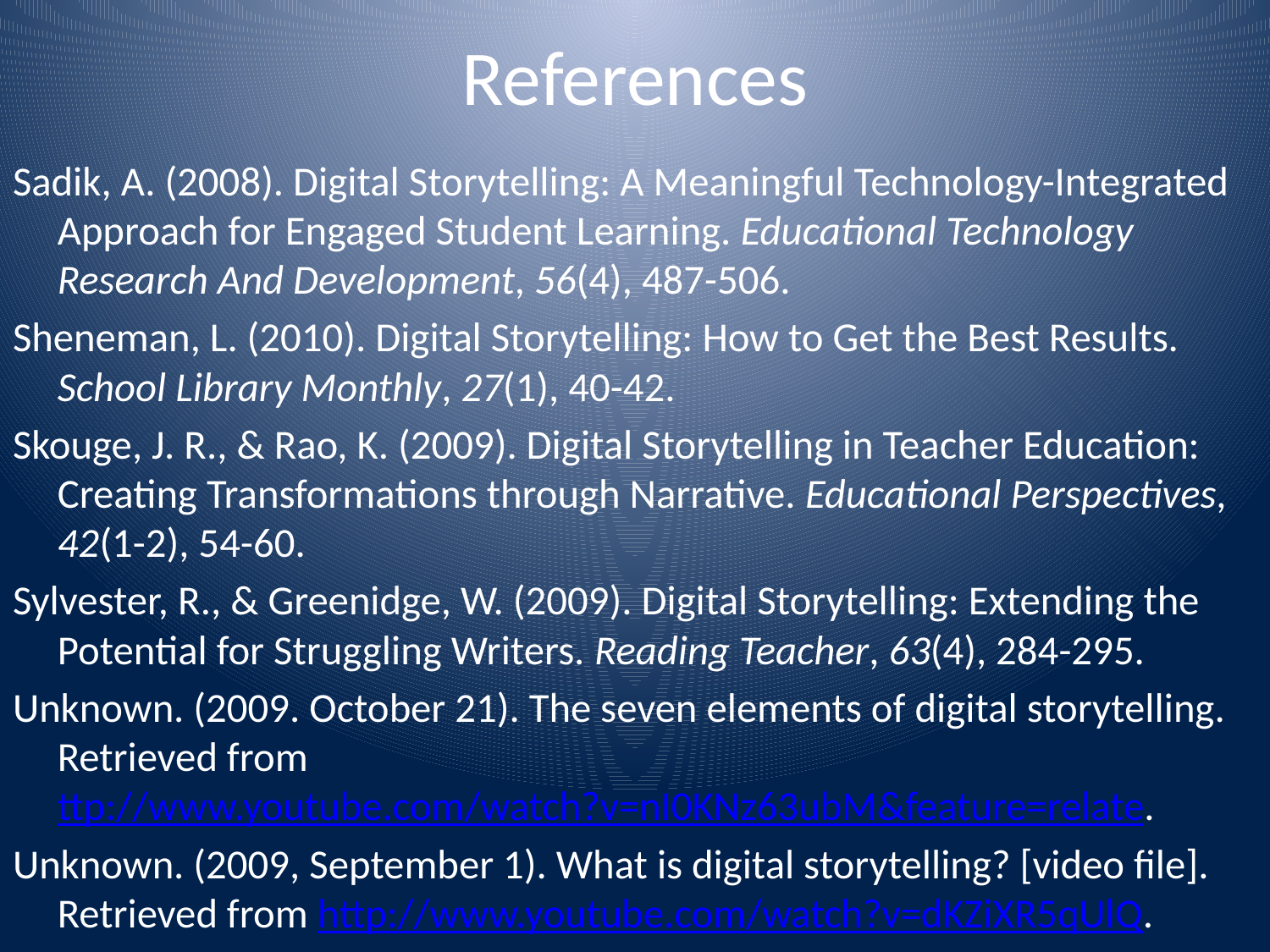

# References
Sadik, A. (2008). Digital Storytelling: A Meaningful Technology-Integrated Approach for Engaged Student Learning. Educational Technology Research And Development, 56(4), 487-506.
Sheneman, L. (2010). Digital Storytelling: How to Get the Best Results. School Library Monthly, 27(1), 40-42.
Skouge, J. R., & Rao, K. (2009). Digital Storytelling in Teacher Education: Creating Transformations through Narrative. Educational Perspectives, 42(1-2), 54-60.
Sylvester, R., & Greenidge, W. (2009). Digital Storytelling: Extending the Potential for Struggling Writers. Reading Teacher, 63(4), 284-295.
Unknown. (2009. October 21). The seven elements of digital storytelling. Retrieved from ttp://www.youtube.com/watch?v=nI0KNz63ubM&feature=relate.
Unknown. (2009, September 1). What is digital storytelling? [video file]. Retrieved from http://www.youtube.com/watch?v=dKZiXR5qUlQ.